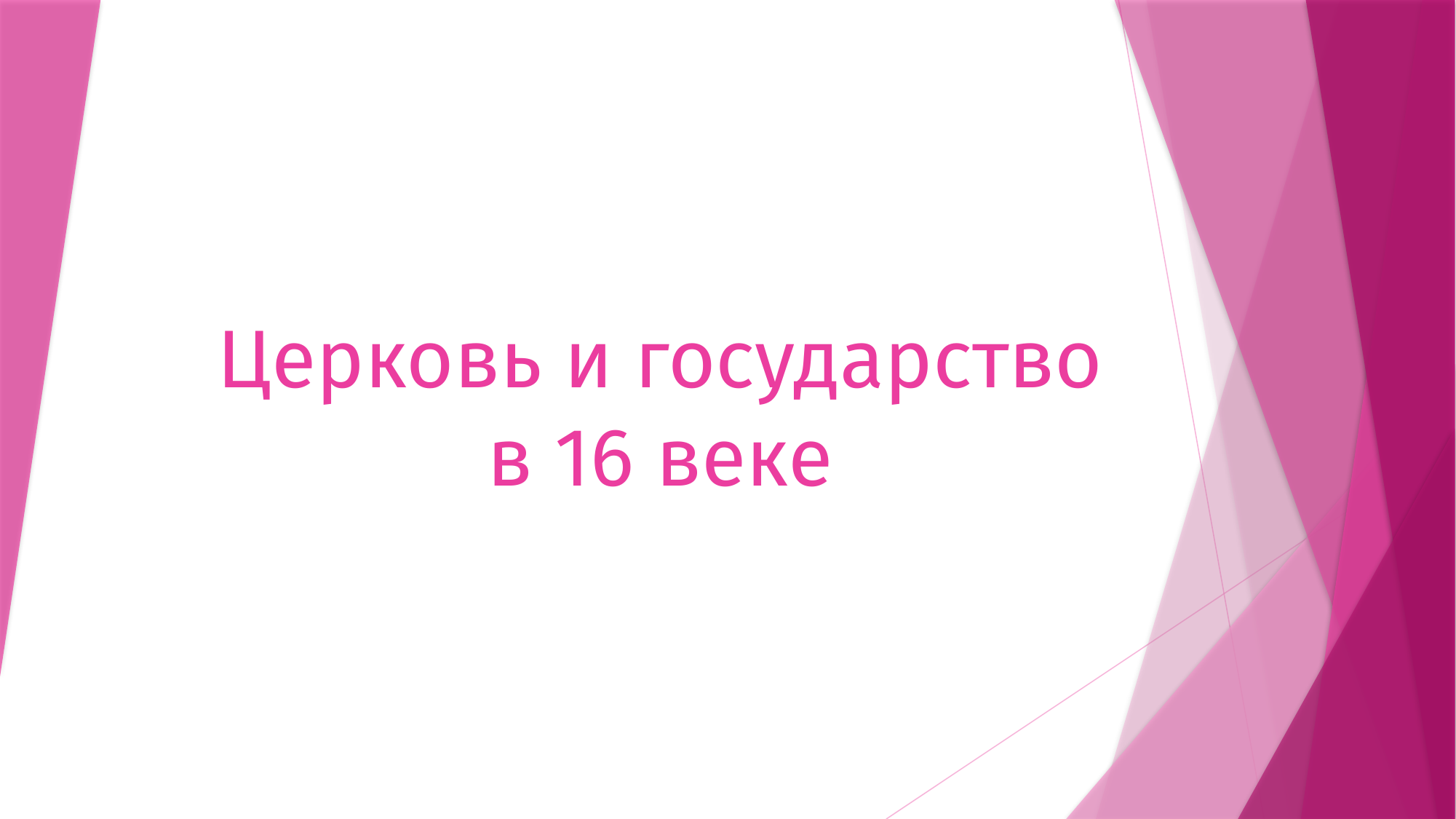

# Церковь и государство в 16 веке